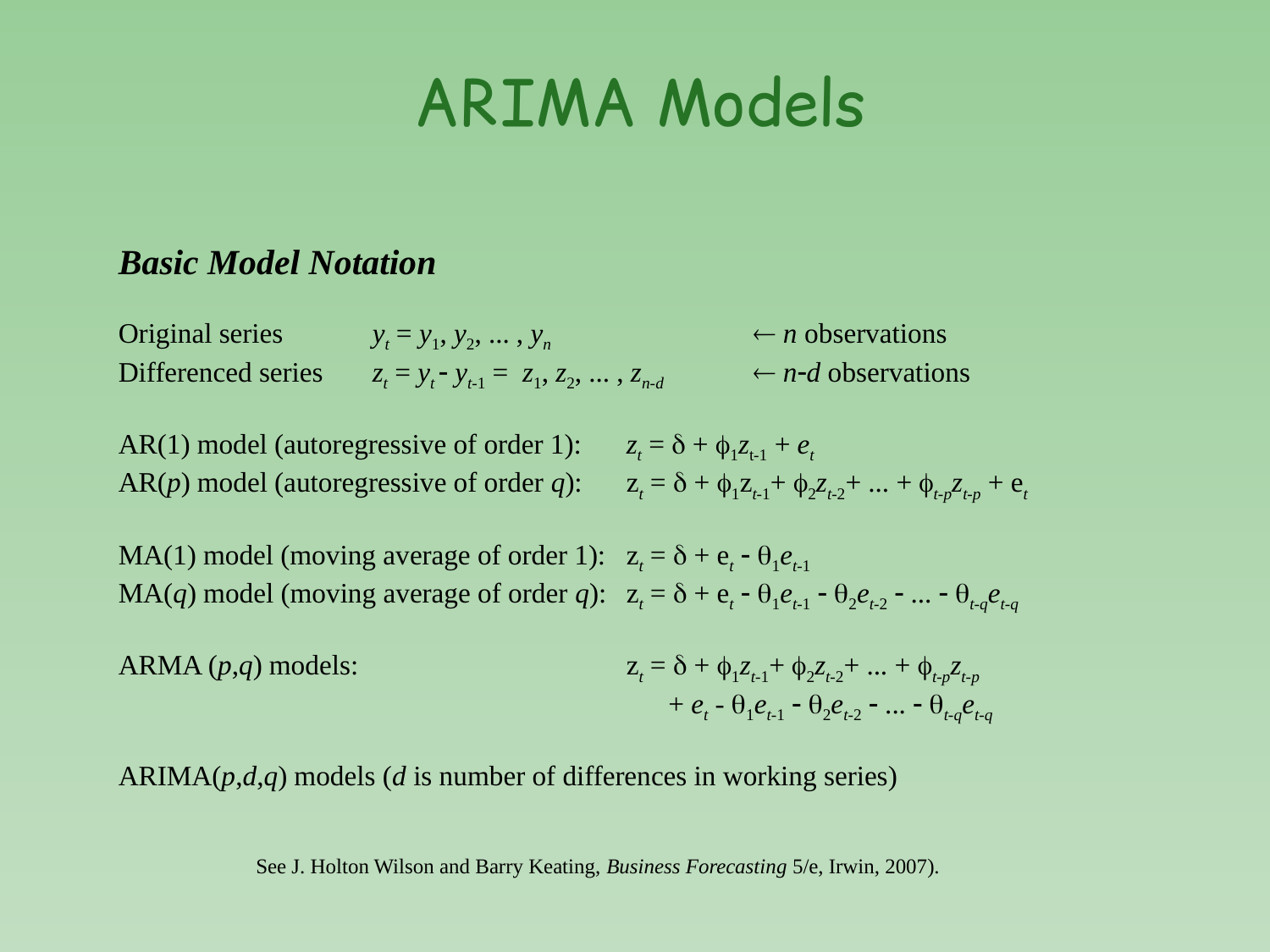

# ARIMA Models
Basic Model Notation

Original series 	yt = y1, y2, ... , yn		← n observations
Differenced series 	zt = yt − yt-1 =  z1, z2, ... , zn-d	← n−d observations

AR(1) model (autoregressive of order 1):	zt = δ + φ1zt-1 + et
AR(p) model (autoregressive of order q): 	zt = δ + φ1zt-1+ φ2zt-2+ ... + φt-pzt-p + et

MA(1) model (moving average of order 1):	zt = δ + et − θ1et-1
MA(q) model (moving average of order q):	zt = δ + et − θ1et-1 − θ2et-2 − ... − θt-qet-q

ARMA (p,q) models:			zt = δ + φ1zt-1+ φ2zt-2+ ... + φt-pzt-p
				      + et - θ1et-1 − θ2et-2 − ... − θt-qet-q

ARIMA(p,d,q) models (d is number of differences in working series)
See J. Holton Wilson and Barry Keating, Business Forecasting 5/e, Irwin, 2007).